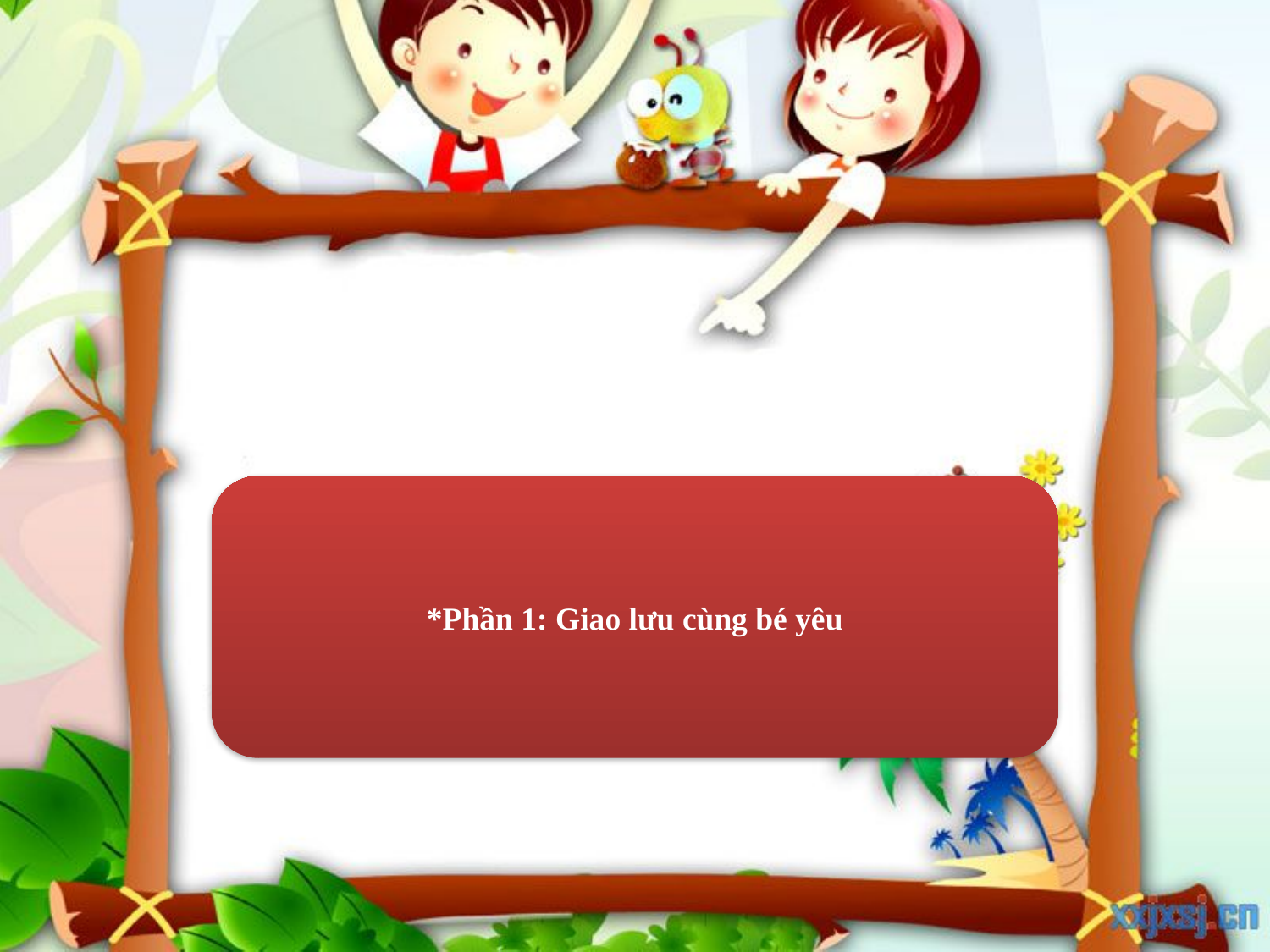

*Phần 1: Giao lưu cùng bé yêu